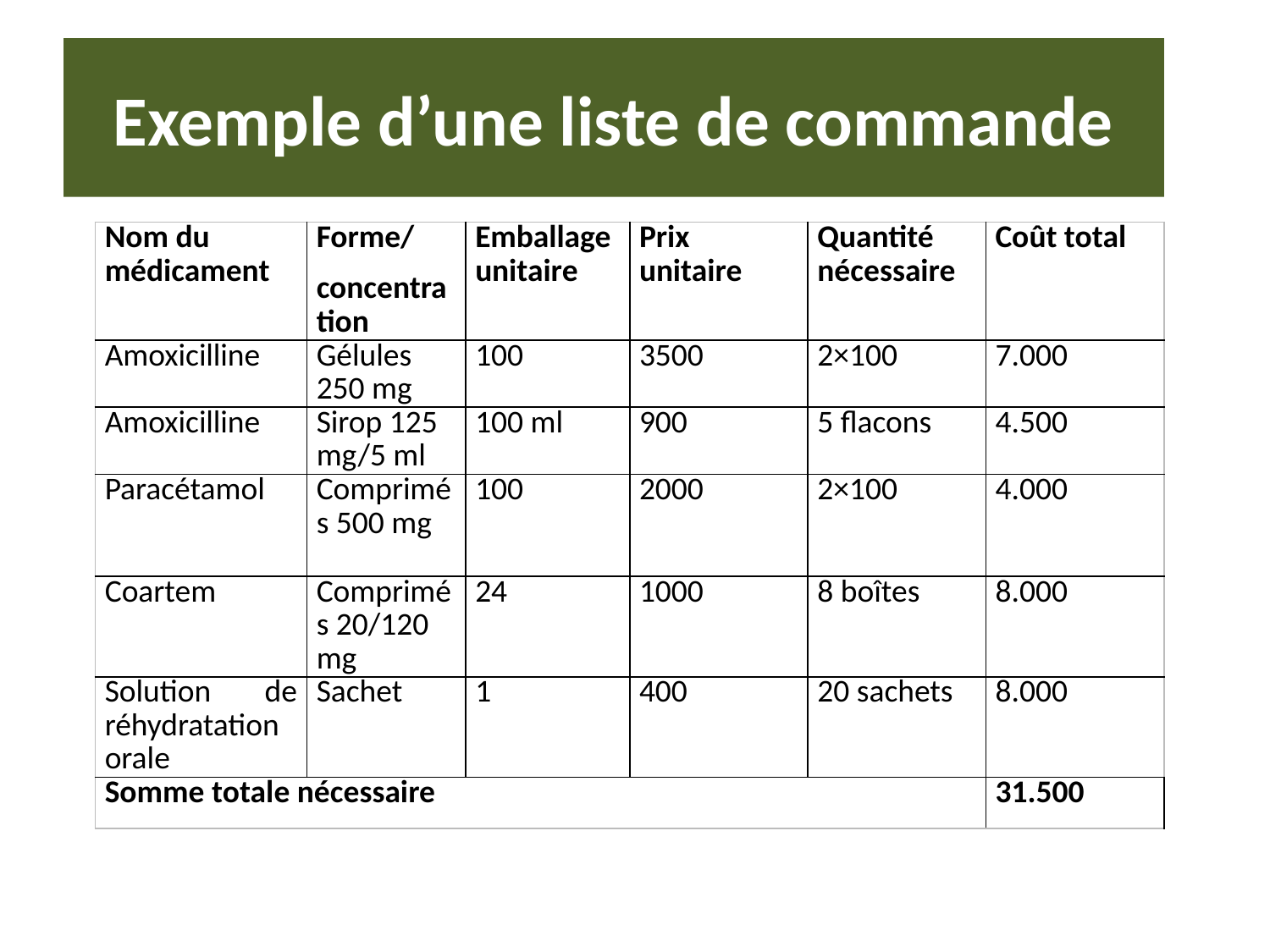

# Exemple d’une liste de commande
| Nom du médicament | Forme/ concentration | Emballage unitaire | Prix unitaire | Quantité nécessaire | Coût total |
| --- | --- | --- | --- | --- | --- |
| Amoxicilline | Gélules 250 mg | 100 | 3500 | 2×100 | 7.000 |
| Amoxicilline | Sirop 125 mg/5 ml | 100 ml | 900 | 5 flacons | 4.500 |
| Paracétamol | Comprimés 500 mg | 100 | 2000 | 2×100 | 4.000 |
| Coartem | Comprimés 20/120 mg | 24 | 1000 | 8 boîtes | 8.000 |
| Solution de réhydratation orale | Sachet | 1 | 400 | 20 sachets | 8.000 |
| Somme totale nécessaire |  |  |  |  | 31.500 |